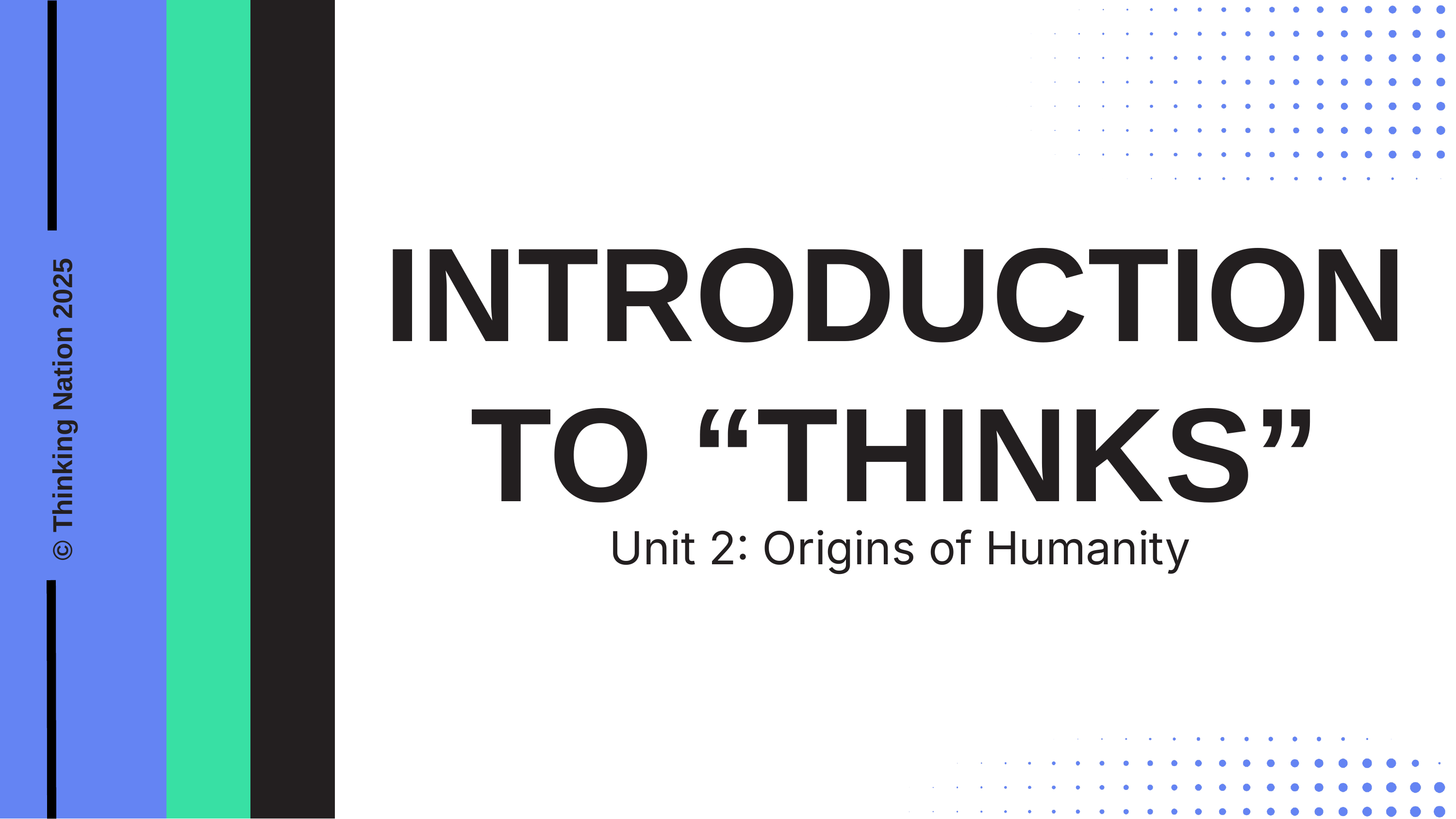

INTRODUCTION TO “THINKS”
© Thinking Nation 2025
Unit 2: Origins of Humanity